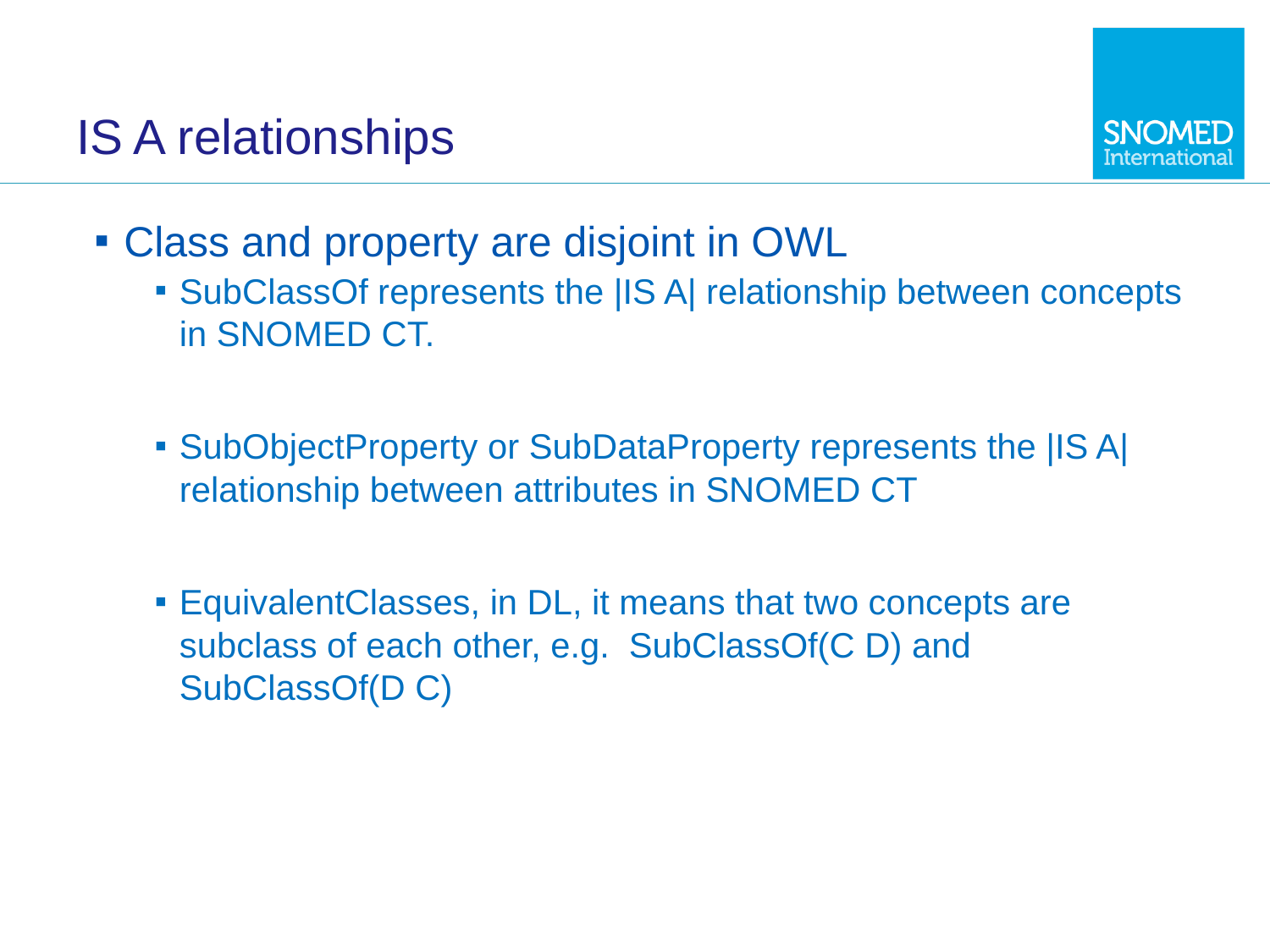

# IS A relationships
Class and property are disjoint in OWL
SubClassOf represents the |IS A| relationship between concepts in SNOMED CT.

SubObjectProperty or SubDataProperty represents the |IS A| relationship between attributes in SNOMED CT

EquivalentClasses, in DL, it means that two concepts are subclass of each other, e.g.  SubClassOf(C D) and SubClassOf(D C)